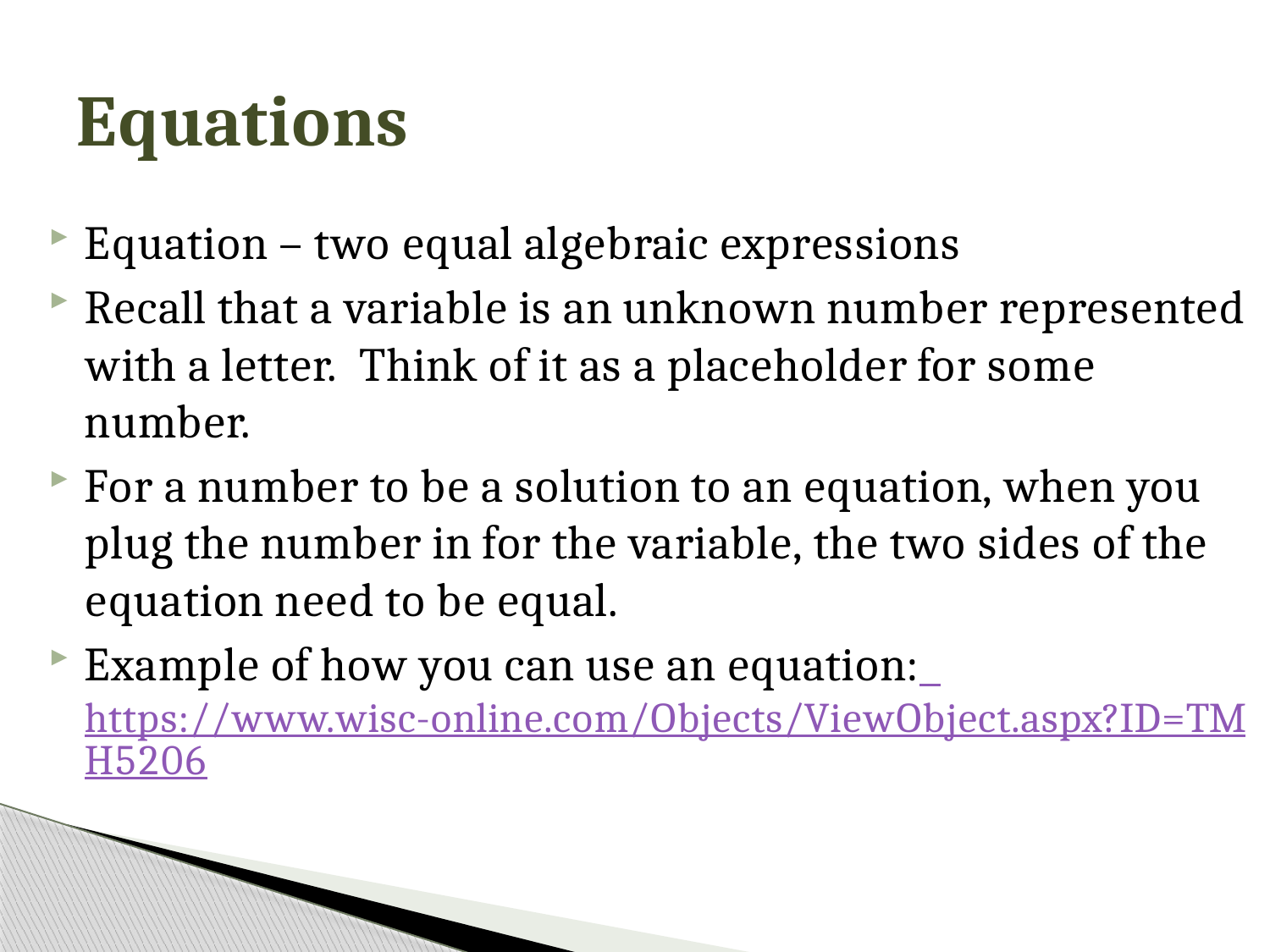

# Equations
Equation – two equal algebraic expressions
Recall that a variable is an unknown number represented with a letter.  Think of it as a placeholder for some number.
For a number to be a solution to an equation, when you plug the number in for the variable, the two sides of the equation need to be equal.
Example of how you can use an equation:  https://www.wisc-online.com/Objects/ViewObject.aspx?ID=TMH5206